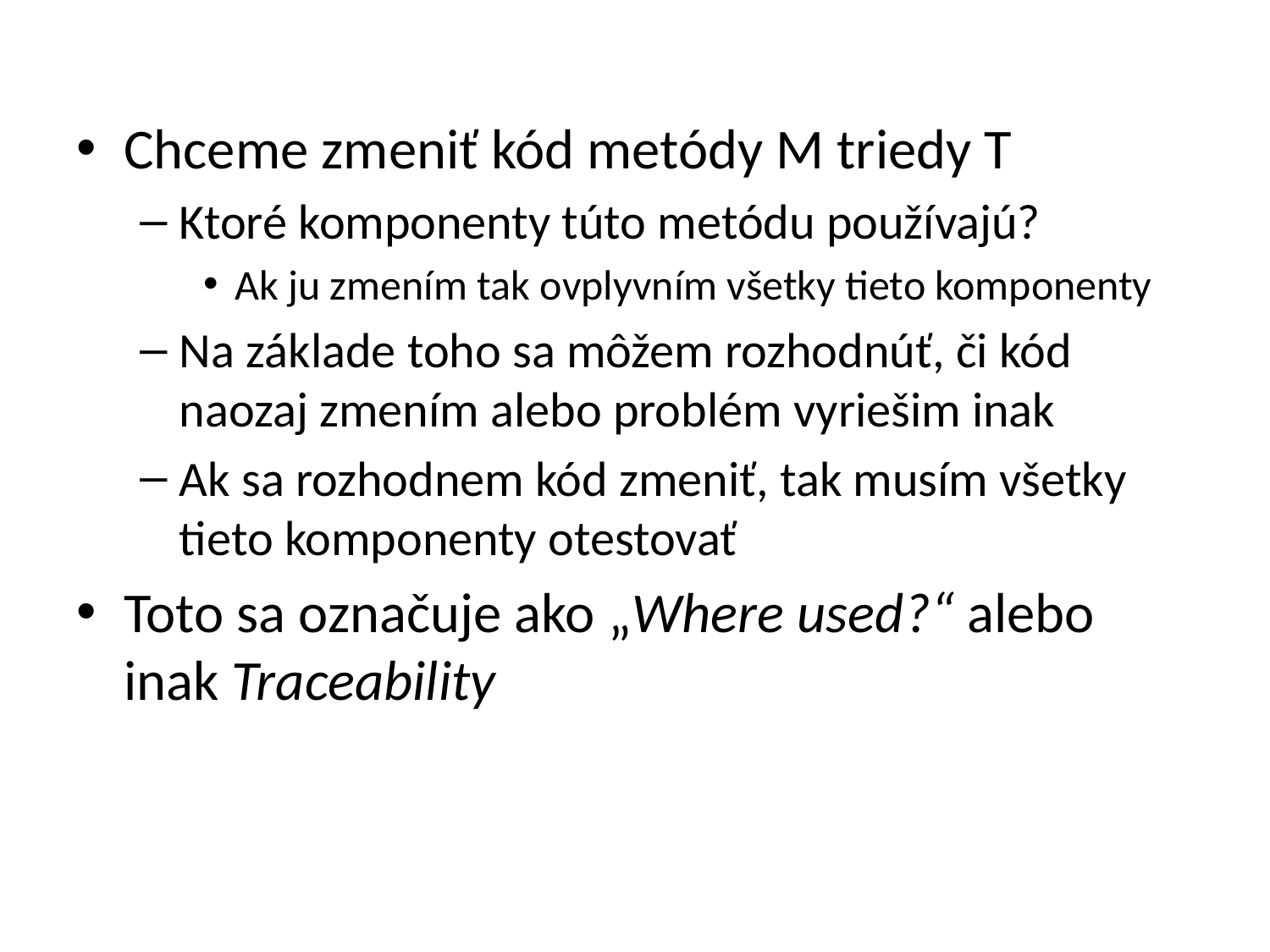

Chceme zmeniť kód metódy M triedy T
Ktoré komponenty túto metódu používajú?
Ak ju zmením tak ovplyvním všetky tieto komponenty
Na základe toho sa môžem rozhodnúť, či kód naozaj zmením alebo problém vyriešim inak
Ak sa rozhodnem kód zmeniť, tak musím všetky tieto komponenty otestovať
Toto sa označuje ako „Where used?“ alebo inak Traceability